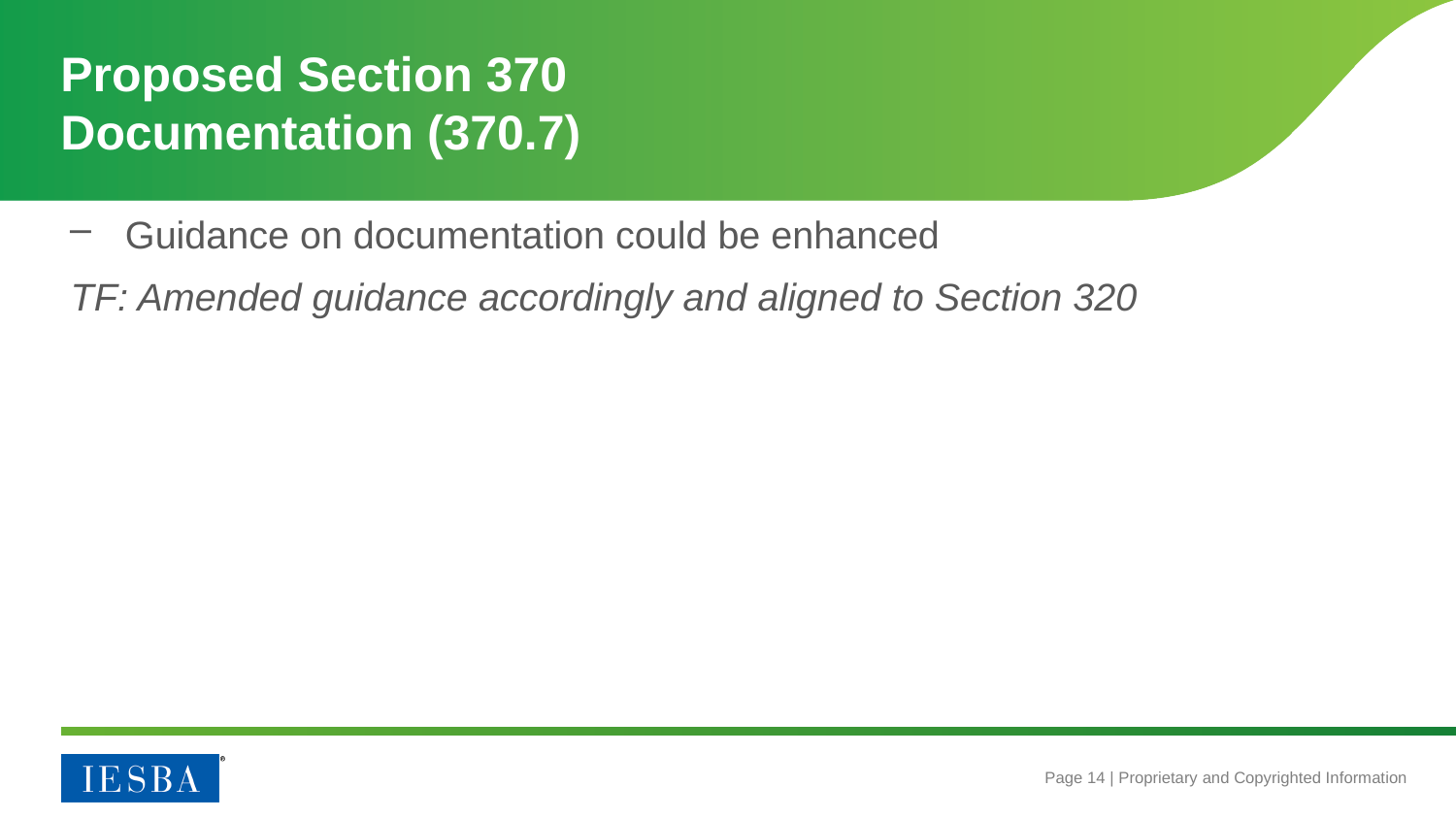

# Proposed Section 370 Documentation (370.7)
Guidance on documentation could be enhanced
TF: Amended guidance accordingly and aligned to Section 320